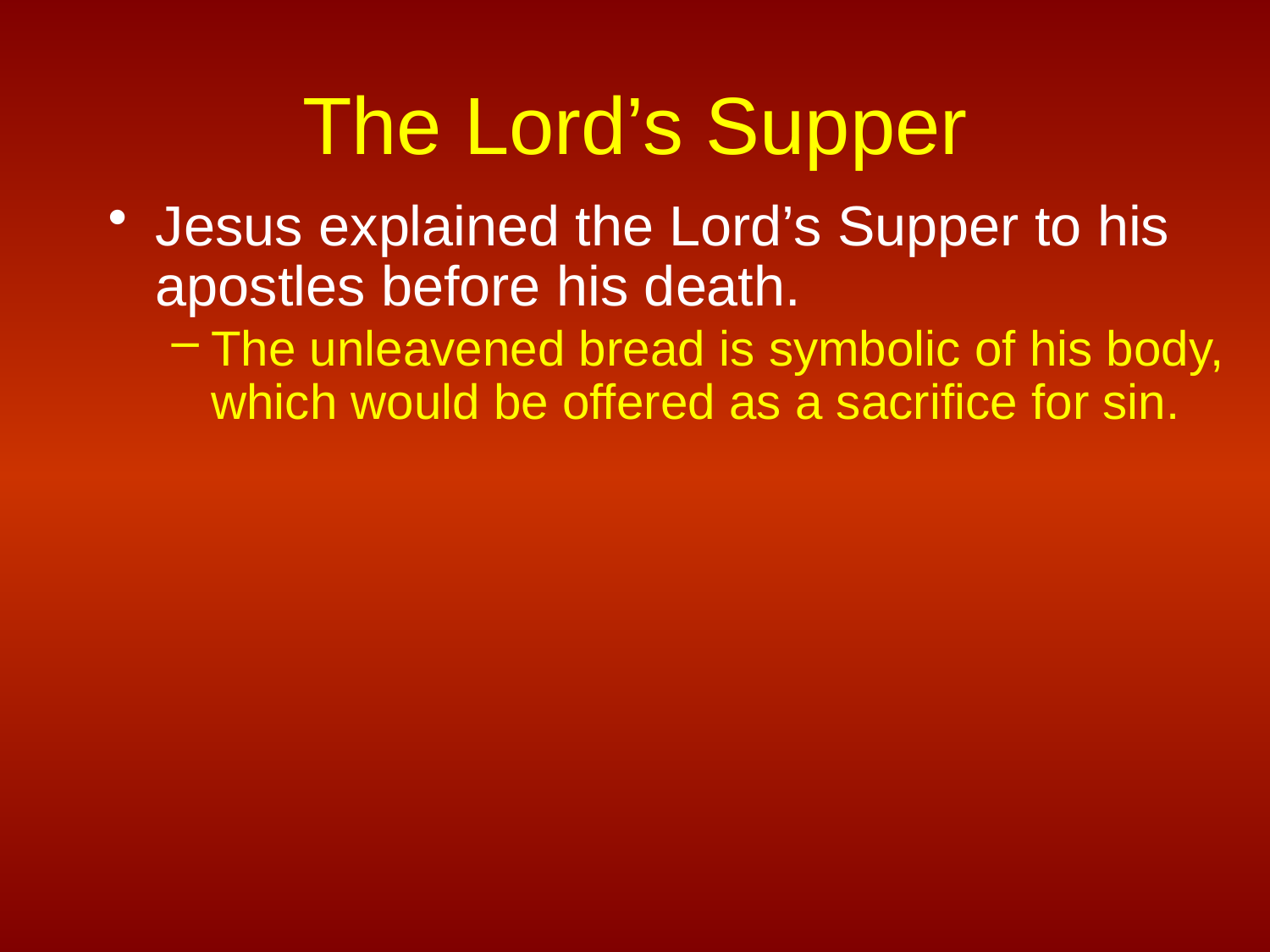

# The Lord’s Supper
Jesus explained the Lord’s Supper to his apostles before his death.
The unleavened bread is symbolic of his body, which would be offered as a sacrifice for sin.